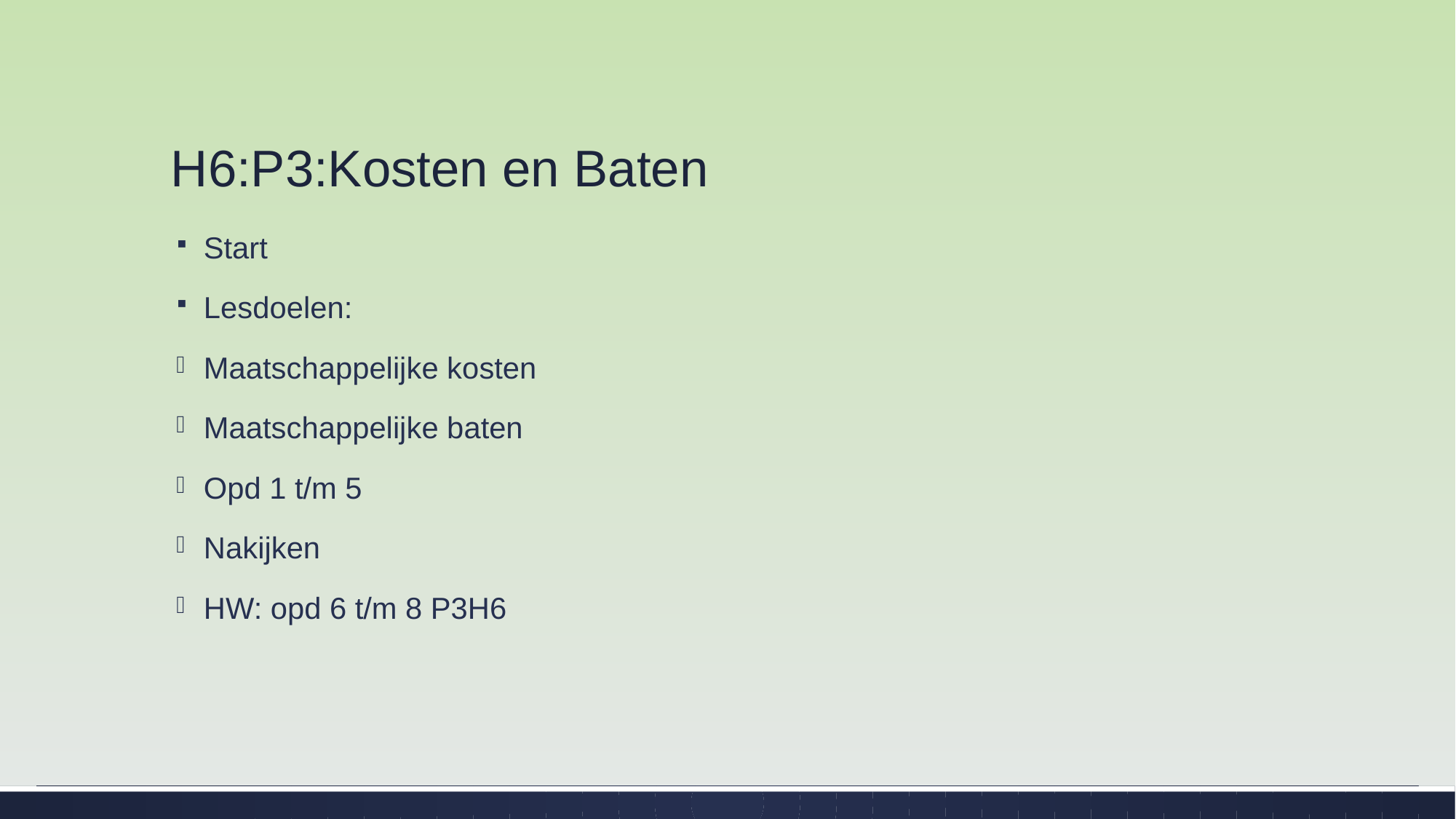

# H6:P3:Kosten en Baten
Start
Lesdoelen:
Maatschappelijke kosten
Maatschappelijke baten
Opd 1 t/m 5
Nakijken
HW: opd 6 t/m 8 P3H6